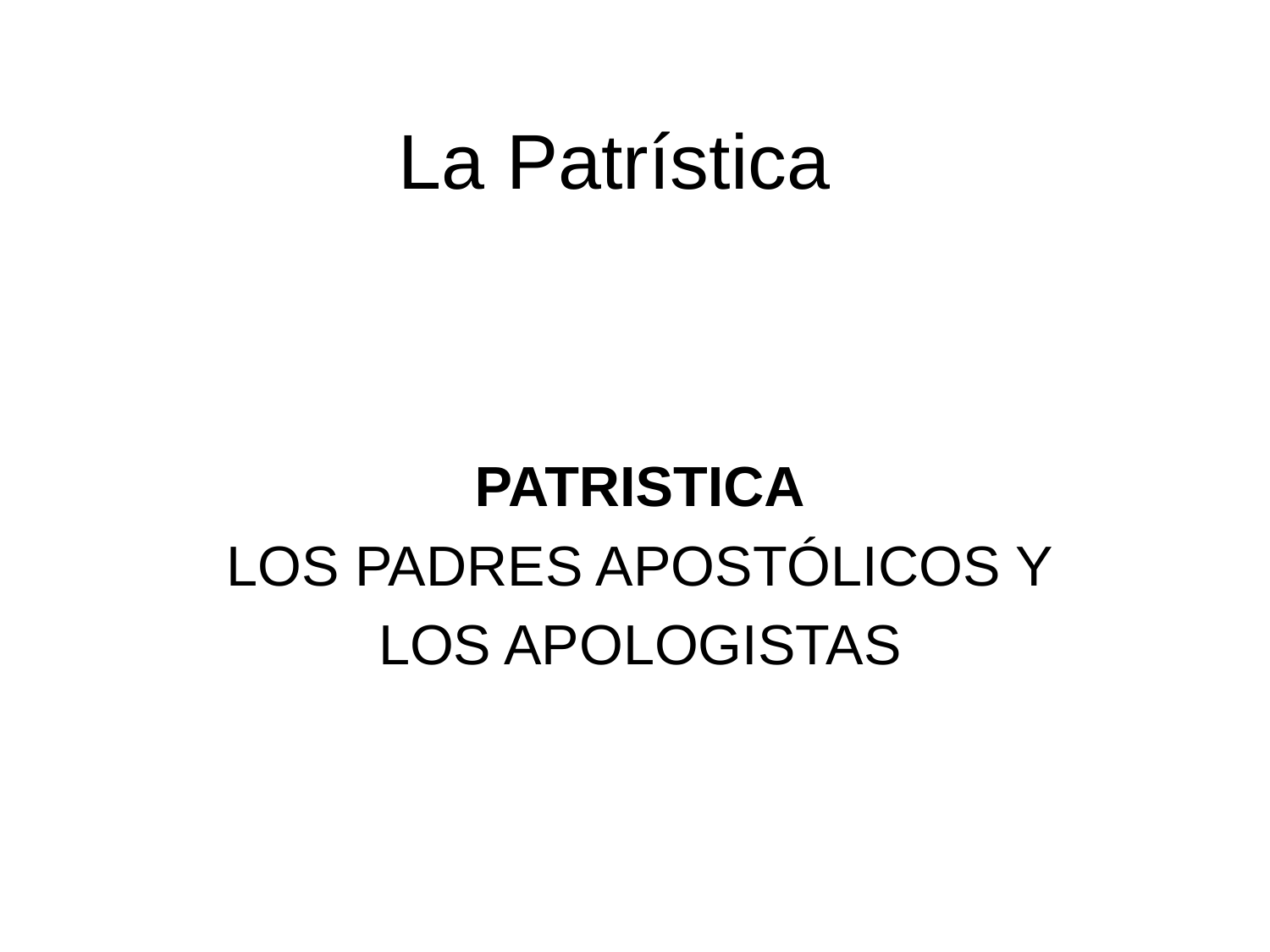

# La Patrística

PATRISTICA
LOS PADRES APOSTÓLICOS Y
LOS APOLOGISTAS